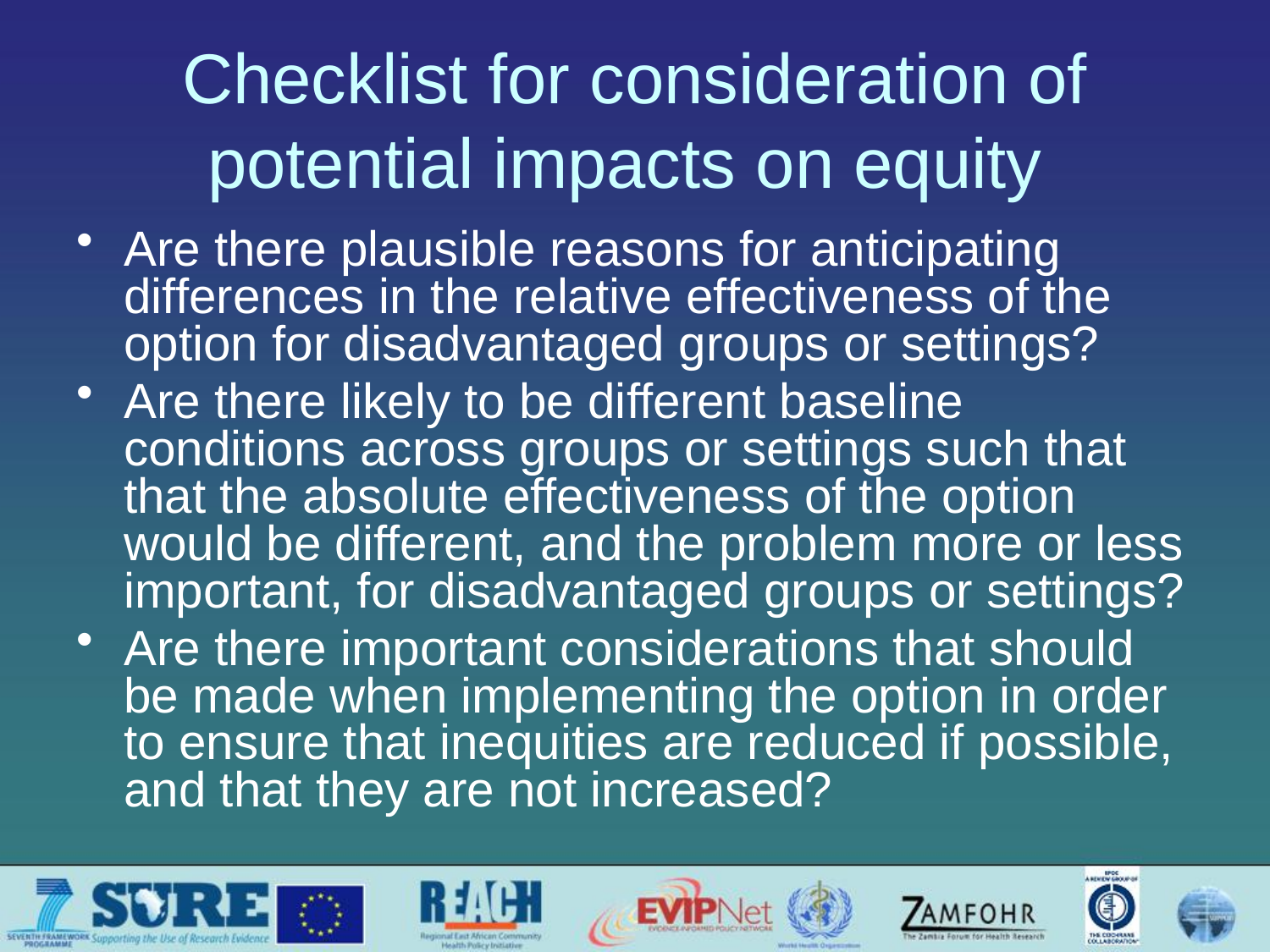

# Checklist for consideration of potential impacts on equity
Are there plausible reasons for anticipating differences in the relative effectiveness of the option for disadvantaged groups or settings?
Are there likely to be different baseline conditions across groups or settings such that that the absolute effectiveness of the option would be different, and the problem more or less important, for disadvantaged groups or settings?
Are there important considerations that should be made when implementing the option in order to ensure that inequities are reduced if possible, and that they are not increased?